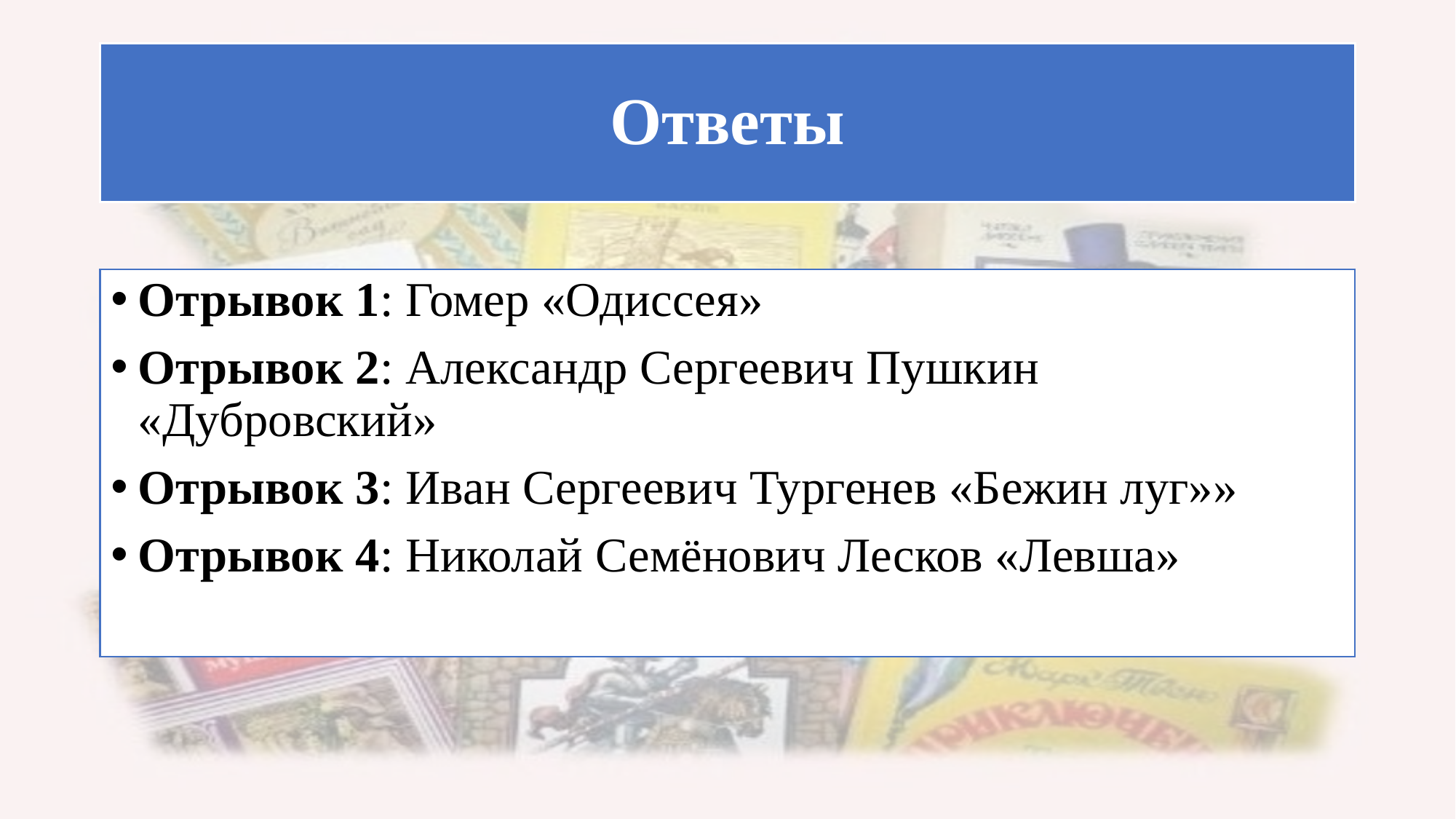

# Ответы
Отрывок 1: Гомер «Одиссея»
Отрывок 2: Александр Сергеевич Пушкин «Дубровский»
Отрывок 3: Иван Сергеевич Тургенев «Бежин луг»»
Отрывок 4: Николай Семёнович Лесков «Левша»